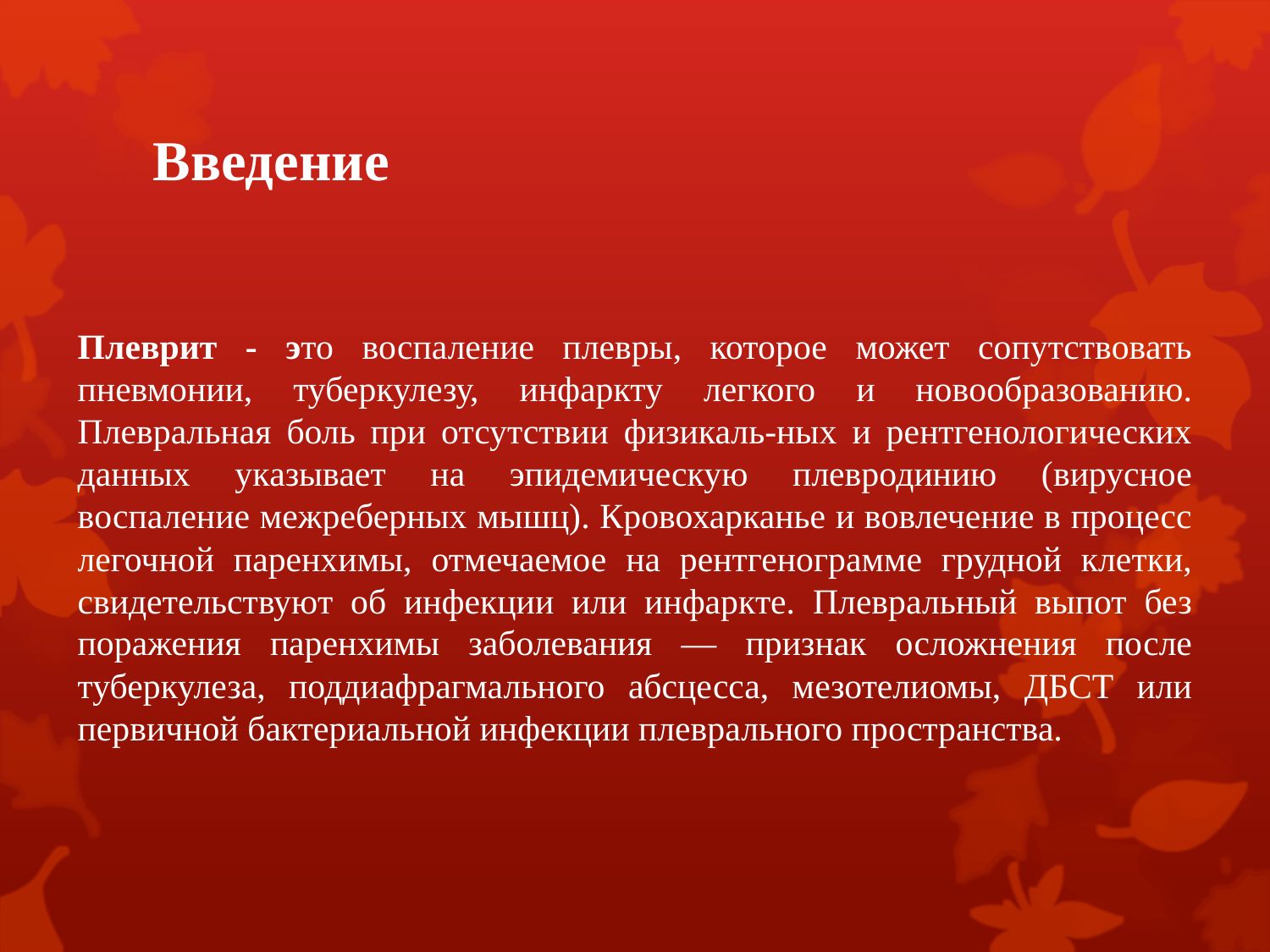

# Введение
Плеврит - это воспаление плевры, которое может сопутствовать пневмонии, туберкулезу, инфаркту легкого и новообразованию. Плевральная боль при отсутствии физикаль-ных и рентгенологических данных указывает на эпидемическую плевродинию (вирусное воспаление межреберных мышц). Кровохарканье и вовлечение в процесс легочной паренхимы, отмечаемое на рентгенограмме грудной клетки, свидетельствуют об инфекции или инфаркте. Плевральный выпот без поражения паренхимы заболевания — признак осложнения после туберкулеза, поддиафрагмального абсцесса, мезотелиомы, ДБСТ или первичной бактериальной инфекции плеврального пространства.